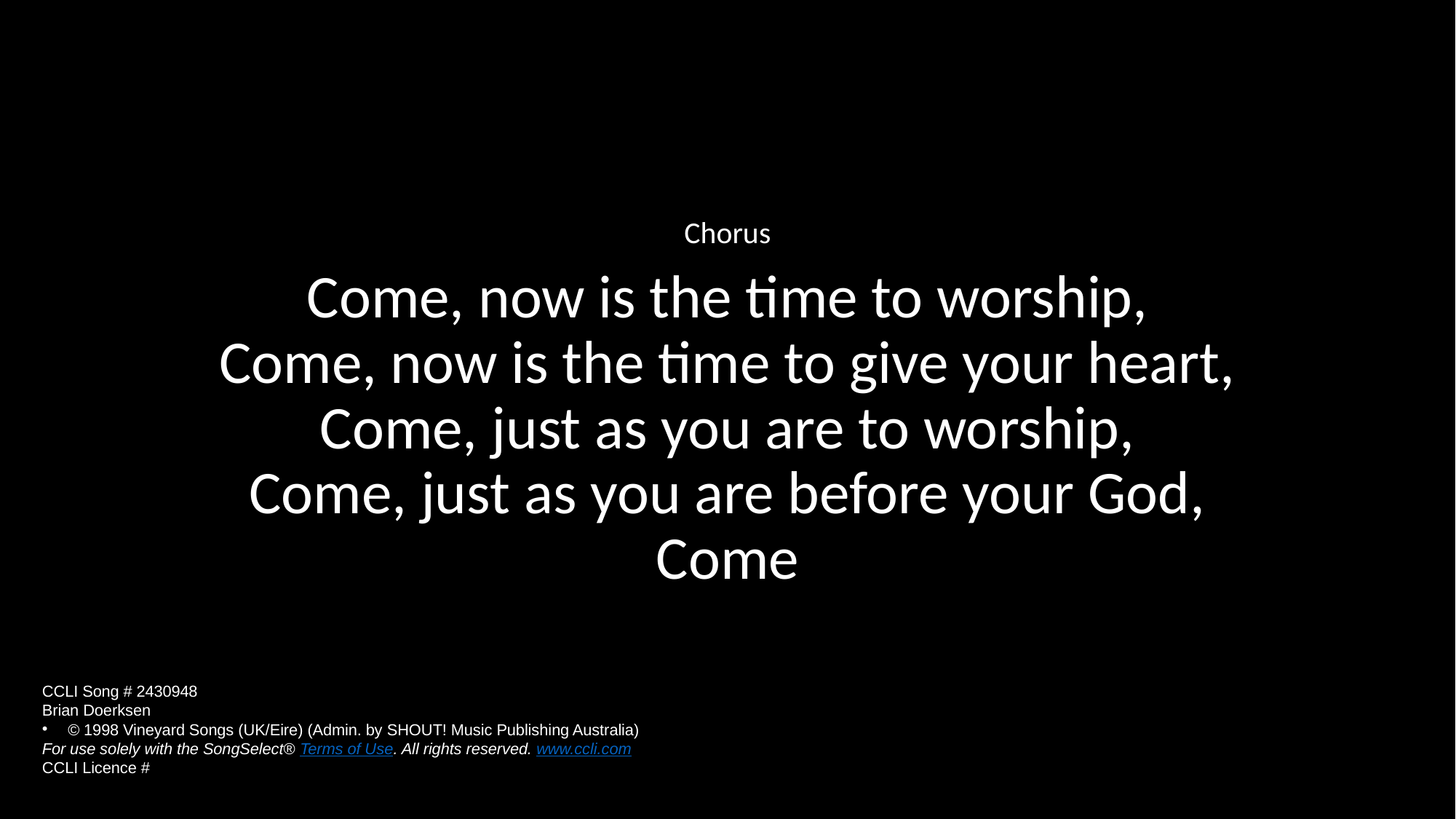

Chorus
Come, now is the time to worship,
Come, now is the time to give your heart, Come, just as you are to worship,
Come, just as you are before your God,
Come

CCLI Song # 2430948
Brian Doerksen
© 1998 Vineyard Songs (UK/Eire) (Admin. by SHOUT! Music Publishing Australia)
For use solely with the SongSelect® Terms of Use. All rights reserved. www.ccli.com
CCLI Licence #